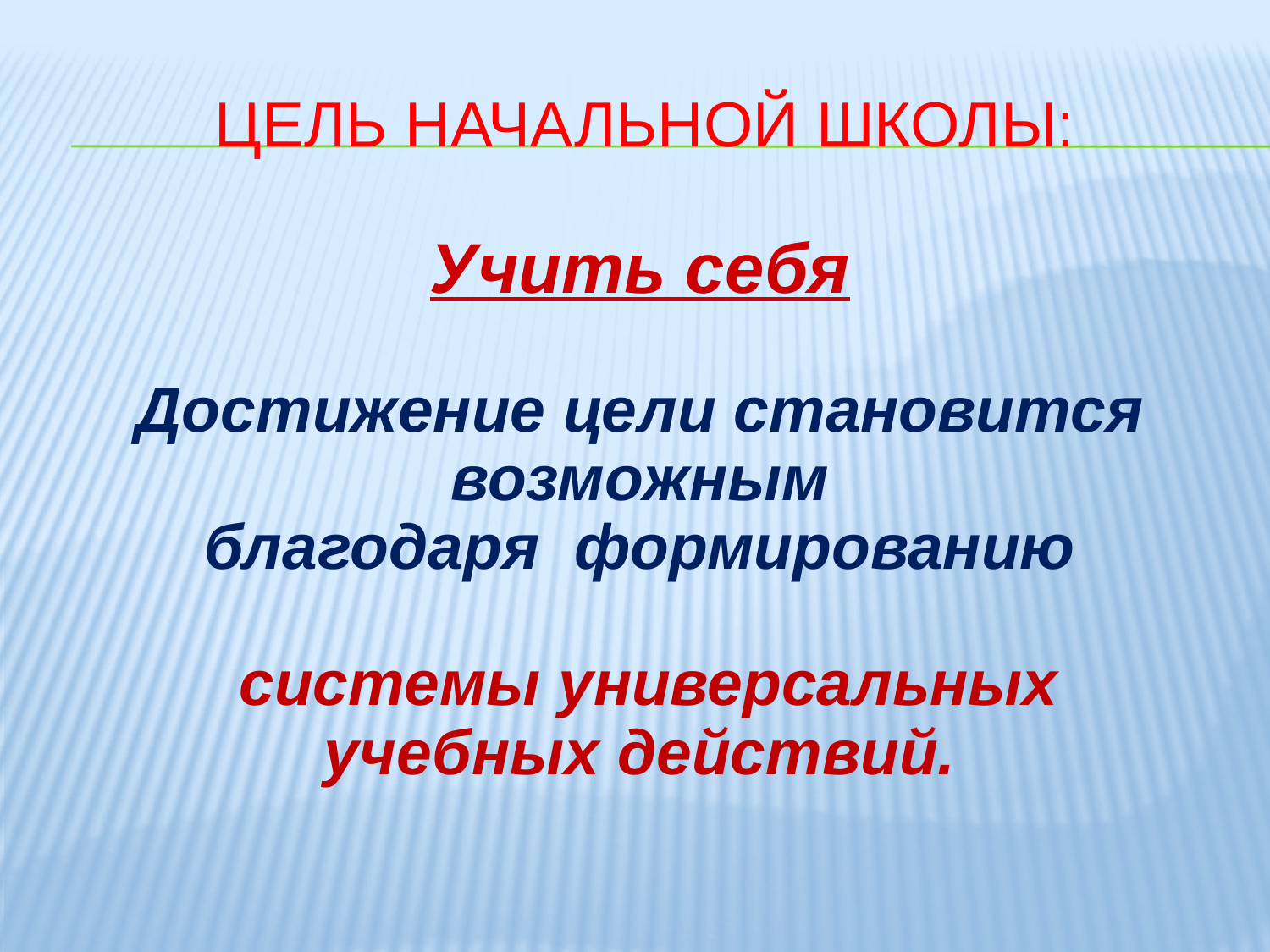

# ЦЕЛЬ НАЧАЛЬНОЙ ШКОЛЫ:
Учить себя

Достижение цели становится возможным
благодаря  формированию

 системы универсальных учебных действий.